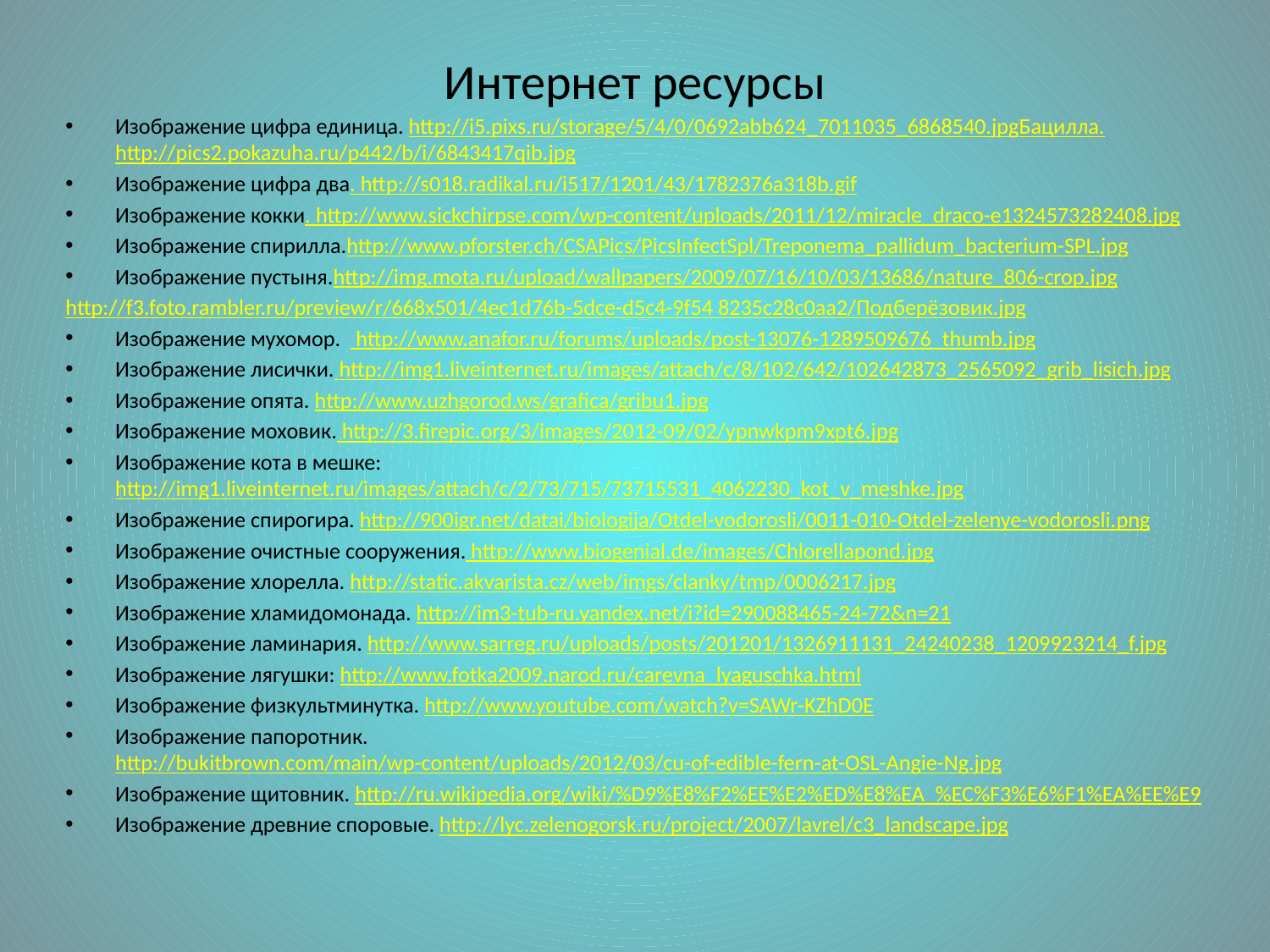

# Интернет ресурсы
Изображение цифра единица. http://i5.pixs.ru/storage/5/4/0/0692abb624_7011035_6868540.jpgБацилла.http://pics2.pokazuha.ru/p442/b/i/6843417qib.jpg
Изображение цифра два. http://s018.radikal.ru/i517/1201/43/1782376a318b.gif
Изображение кокки. http://www.sickchirpse.com/wp-content/uploads/2011/12/miracle_draco-e1324573282408.jpg
Изображение спирилла.http://www.pforster.ch/CSAPics/PicsInfectSpl/Treponema_pallidum_bacterium-SPL.jpg
Изображение пустыня.http://img.mota.ru/upload/wallpapers/2009/07/16/10/03/13686/nature_806-crop.jpg
	http://f3.foto.rambler.ru/preview/r/668x501/4ec1d76b-5dce-d5c4-9f54 8235c28c0aa2/Подберёзовик.jpg
Изображение мухомор.   http://www.anafor.ru/forums/uploads/post-13076-1289509676_thumb.jpg
Изображение лисички. http://img1.liveinternet.ru/images/attach/c/8/102/642/102642873_2565092_grib_lisich.jpg
Изображение опята. http://www.uzhgorod.ws/grafica/gribu1.jpg
Изображение моховик. http://3.firepic.org/3/images/2012-09/02/ypnwkpm9xpt6.jpg
Изображение кота в мешке: http://img1.liveinternet.ru/images/attach/c/2/73/715/73715531_4062230_kot_v_meshke.jpg
Изображение спирогира. http://900igr.net/datai/biologija/Otdel-vodorosli/0011-010-Otdel-zelenye-vodorosli.png
Изображение очистные сооружения. http://www.biogenial.de/images/Chlorellapond.jpg
Изображение хлорелла. http://static.akvarista.cz/web/imgs/clanky/tmp/0006217.jpg
Изображение хламидомонада. http://im3-tub-ru.yandex.net/i?id=290088465-24-72&n=21
Изображение ламинария. http://www.sarreg.ru/uploads/posts/201201/1326911131_24240238_1209923214_f.jpg
Изображение лягушки: http://www.fotka2009.narod.ru/carevna_lyaguschka.html
Изображение физкультминутка. http://www.youtube.com/watch?v=SAWr-KZhD0E
Изображение папоротник. http://bukitbrown.com/main/wp-content/uploads/2012/03/cu-of-edible-fern-at-OSL-Angie-Ng.jpg
Изображение щитовник. http://ru.wikipedia.org/wiki/%D9%E8%F2%EE%E2%ED%E8%EA_%EC%F3%E6%F1%EA%EE%E9
Изображение древние споровые. http://lyc.zelenogorsk.ru/project/2007/lavrel/c3_landscape.jpg